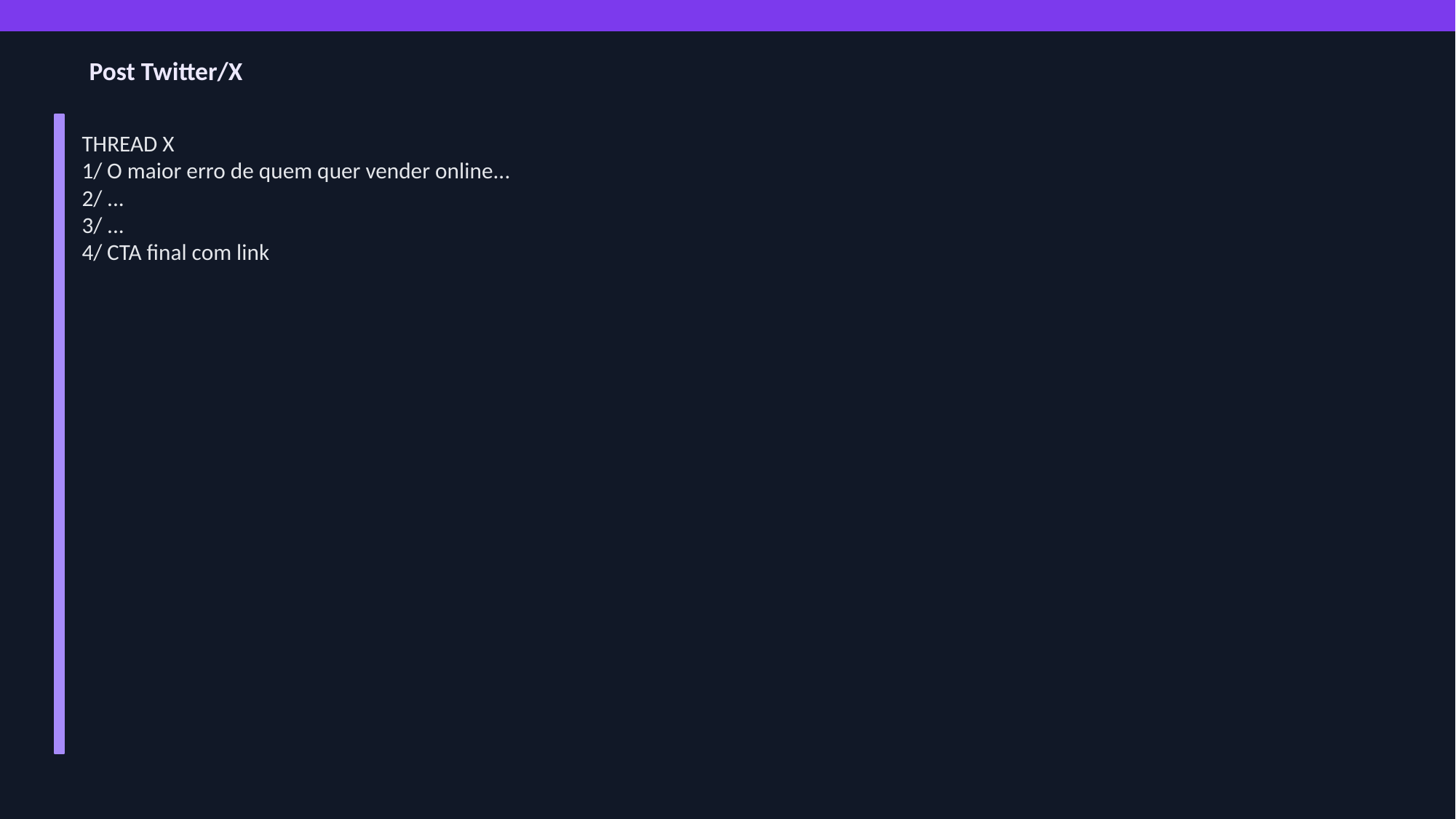

Post Twitter/X

THREAD X
1/ O maior erro de quem quer vender online...
2/ ...
3/ ...
4/ CTA final com link